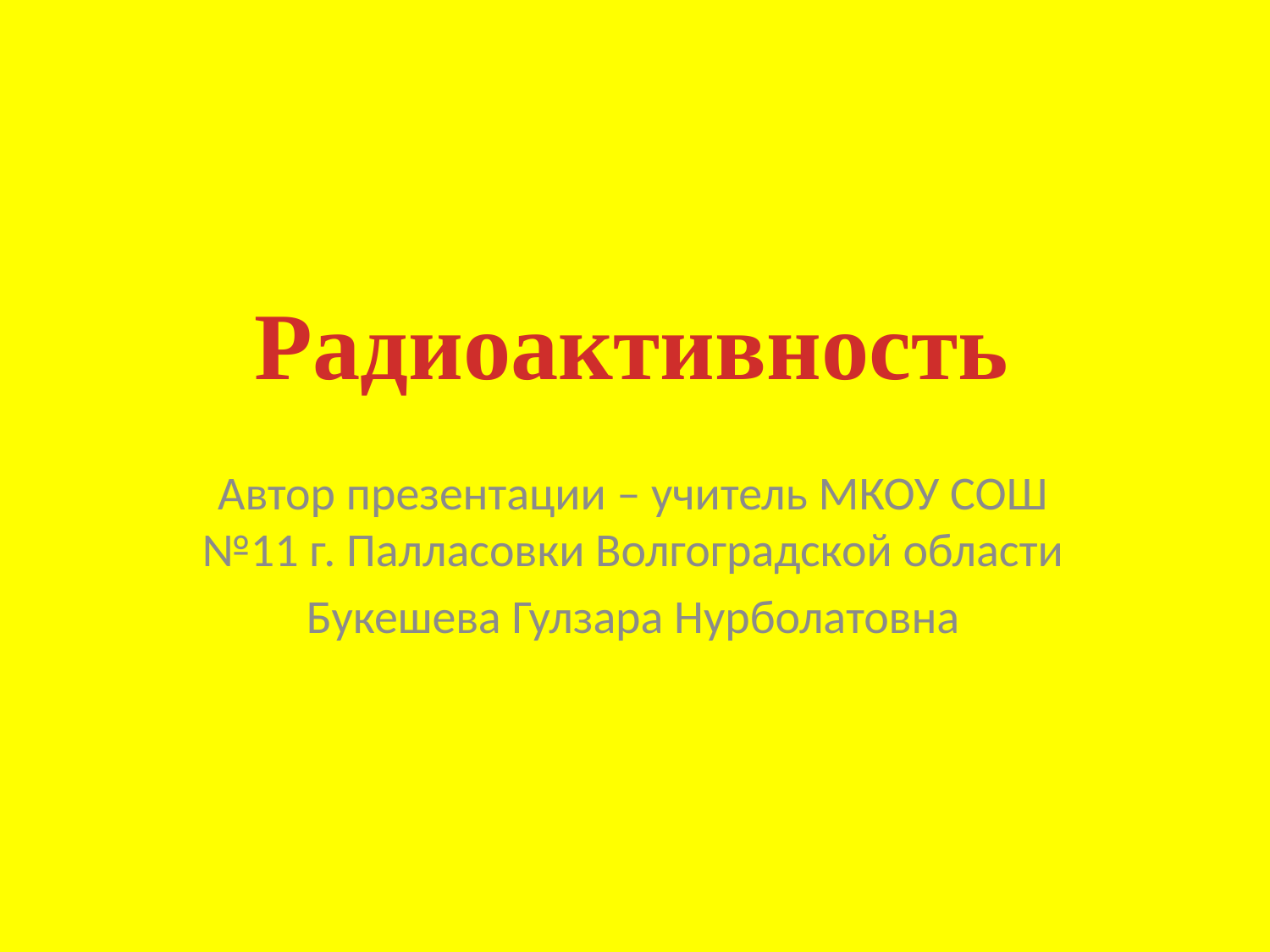

Радиоактивность
Автор презентации – учитель МКОУ СОШ №11 г. Палласовки Волгоградской области
Букешева Гулзара Нурболатовна